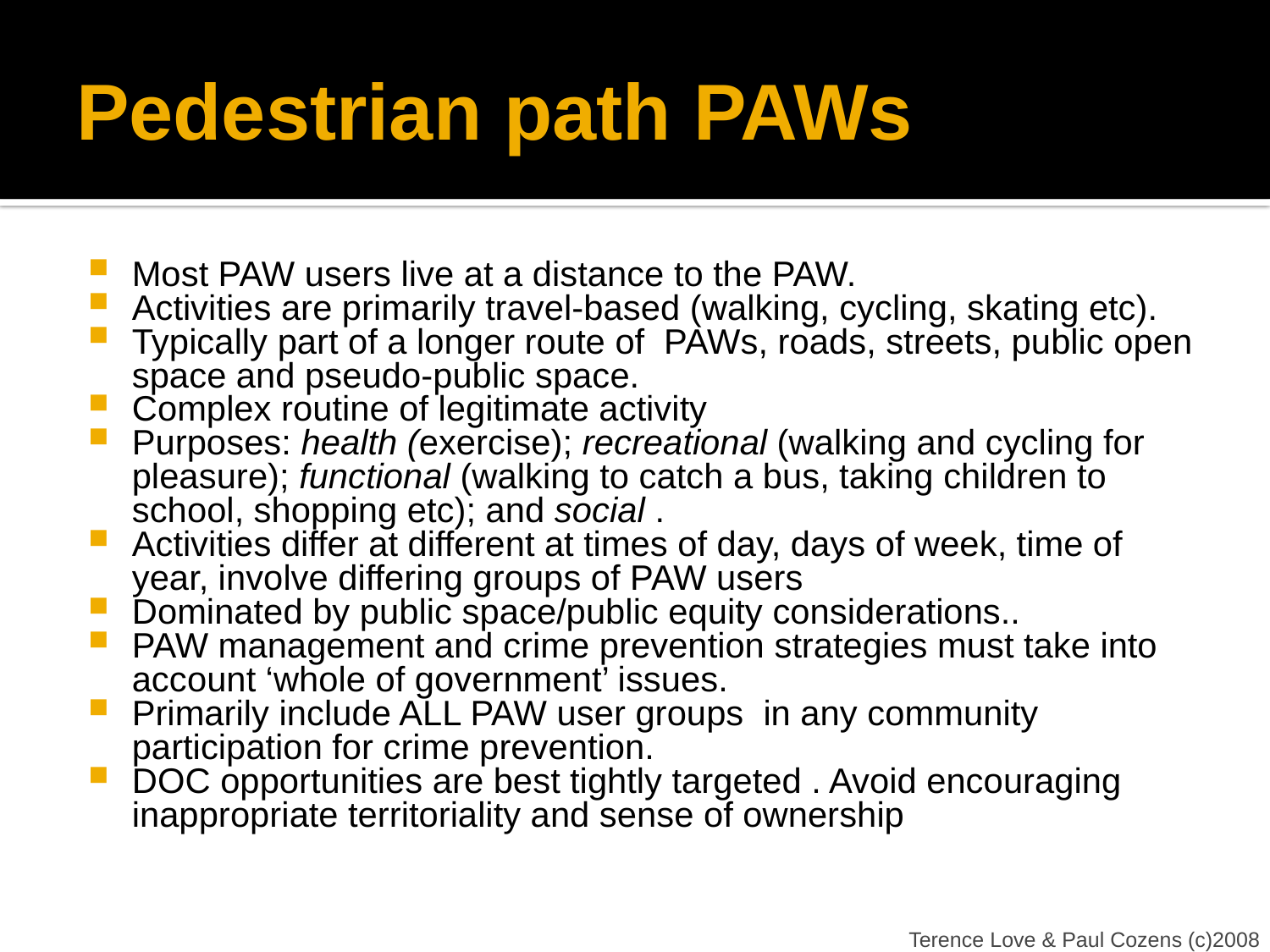

# Pedestrian path PAWs
Most PAW users live at a distance to the PAW.
Activities are primarily travel-based (walking, cycling, skating etc).
Typically part of a longer route of  PAWs, roads, streets, public open space and pseudo-public space.
Complex routine of legitimate activity
Purposes: health (exercise); recreational (walking and cycling for pleasure); functional (walking to catch a bus, taking children to school, shopping etc); and social .
Activities differ at different at times of day, days of week, time of year, involve differing groups of PAW users
Dominated by public space/public equity considerations..
PAW management and crime prevention strategies must take into account ‘whole of government’ issues.
Primarily include ALL PAW user groups  in any community participation for crime prevention.
DOC opportunities are best tightly targeted . Avoid encouraging inappropriate territoriality and sense of ownership
Terence Love & Paul Cozens (c)2008